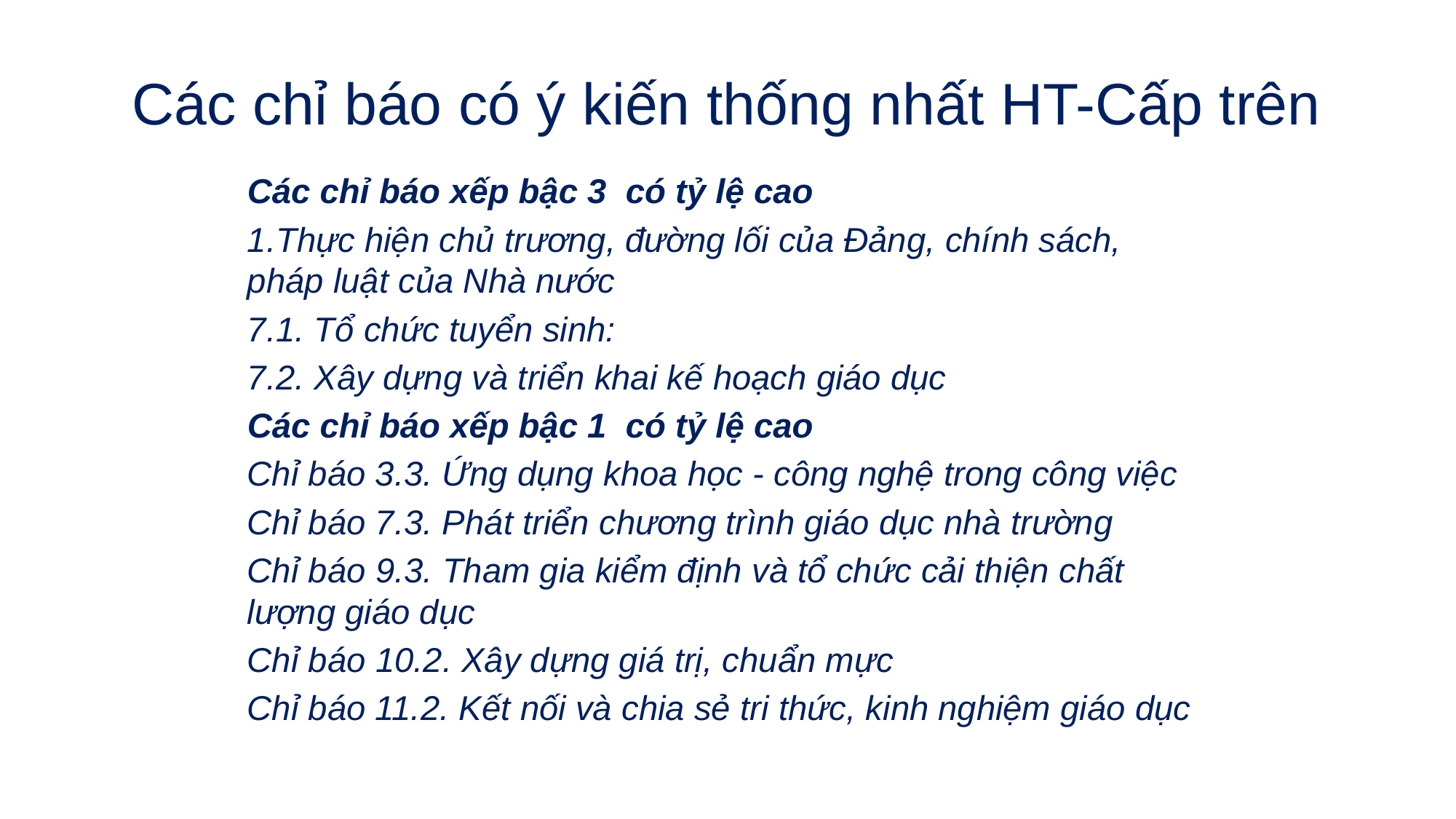

# Các chỉ báo có ý kiến thống nhất HT-Cấp trên
Các chỉ báo xếp bậc 3  có tỷ lệ cao
1.Thực hiện chủ trương, đường lối của Đảng, chính sách, pháp luật của Nhà nước
7.1. Tổ chức tuyển sinh:
7.2. Xây dựng và triển khai kế hoạch giáo dục
Các chỉ báo xếp bậc 1  có tỷ lệ cao
Chỉ báo 3.3. Ứng dụng khoa học - công nghệ trong công việc
Chỉ báo 7.3. Phát triển chương trình giáo dục nhà trường
Chỉ báo 9.3. Tham gia kiểm định và tổ chức cải thiện chất lượng giáo dục
Chỉ báo 10.2. Xây dựng giá trị, chuẩn mực
Chỉ báo 11.2. Kết nối và chia sẻ tri thức, kinh nghiệm giáo dục